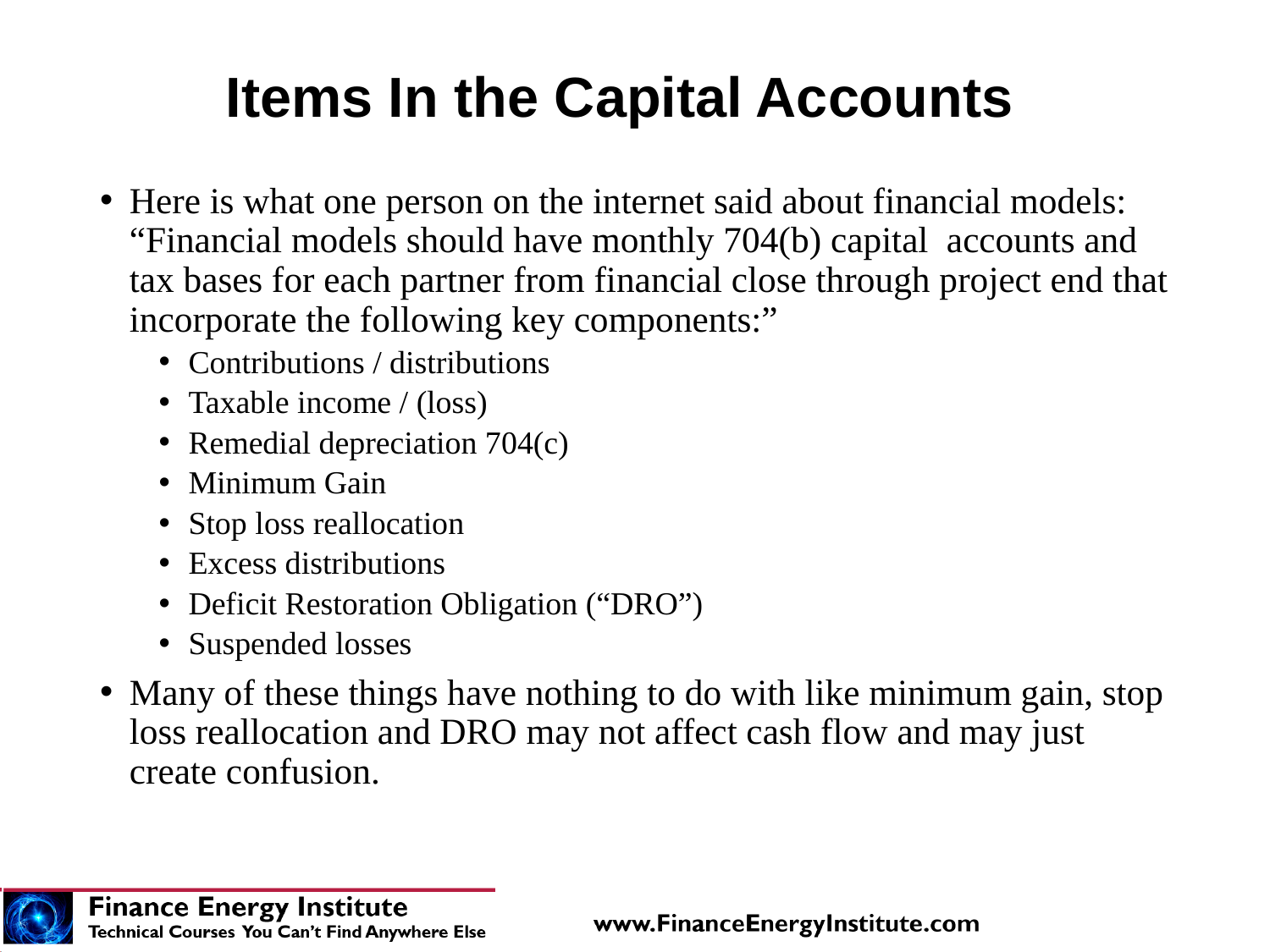

# Items In the Capital Accounts
Here is what one person on the internet said about financial models: “Financial models should have monthly 704(b) capital  accounts and tax bases for each partner from financial close through project end that incorporate the following key components:”
Contributions / distributions
Taxable income / (loss)
Remedial depreciation 704(c)
Minimum Gain
Stop loss reallocation
Excess distributions
Deficit Restoration Obligation (“DRO”)
Suspended losses
Many of these things have nothing to do with like minimum gain, stop loss reallocation and DRO may not affect cash flow and may just create confusion.